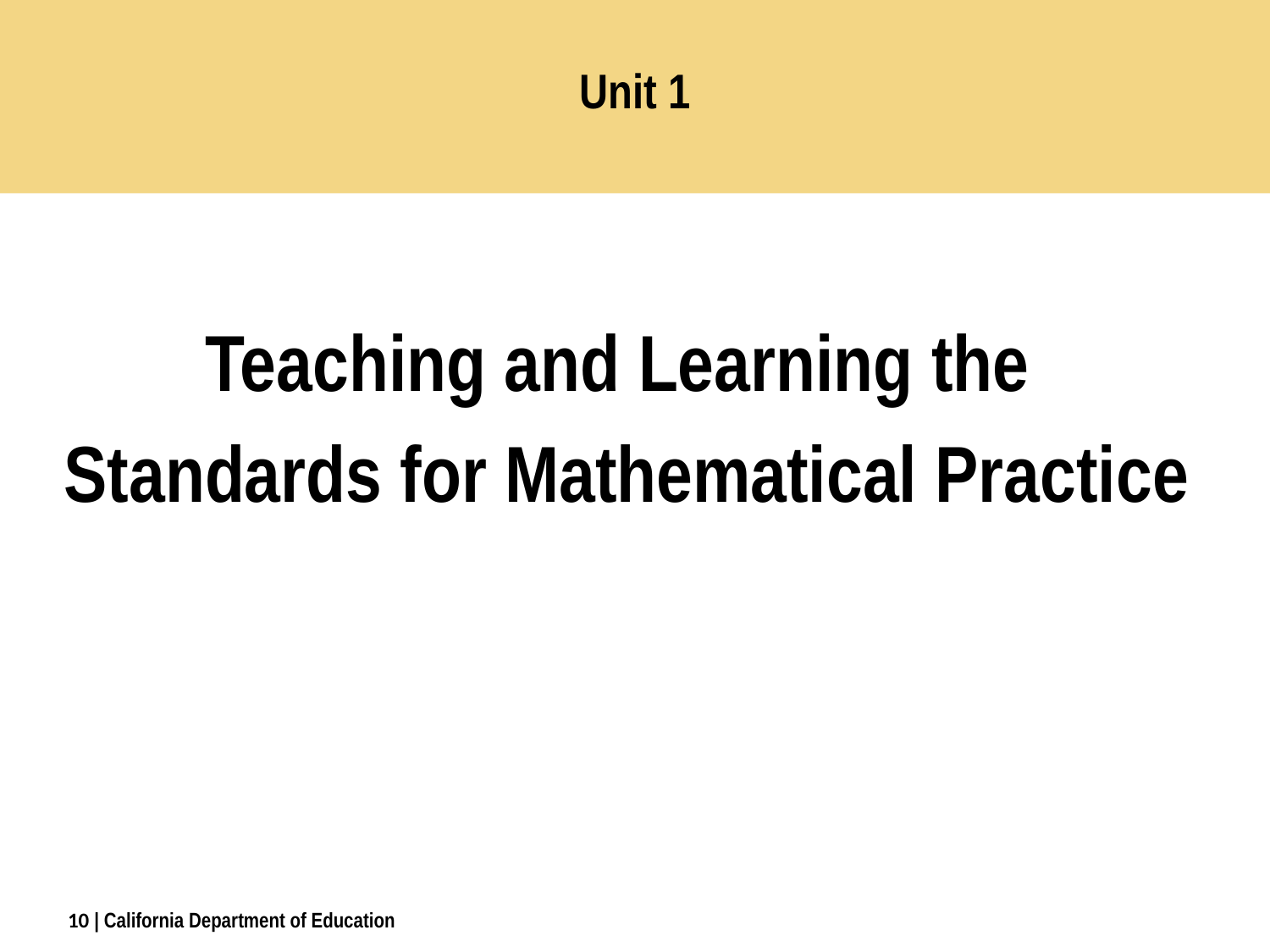

# Unit 1

Teaching and Learning the
Standards for Mathematical Practice
10
| California Department of Education